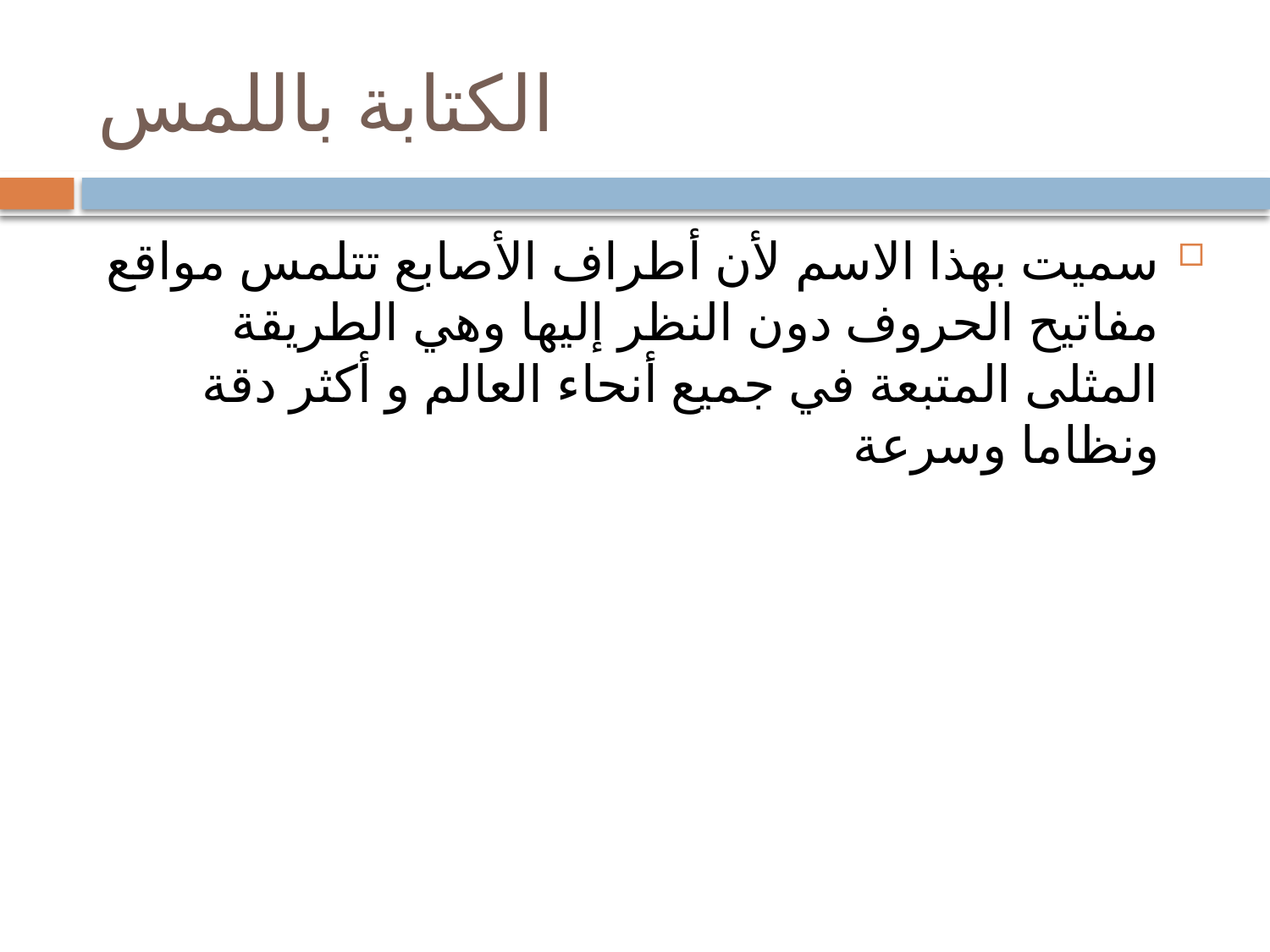

# الكتابة باللمس
سميت بهذا الاسم لأن أطراف الأصابع تتلمس مواقع مفاتيح الحروف دون النظر إليها وهي الطريقة المثلى المتبعة في جميع أنحاء العالم و أكثر دقة ونظاما وسرعة